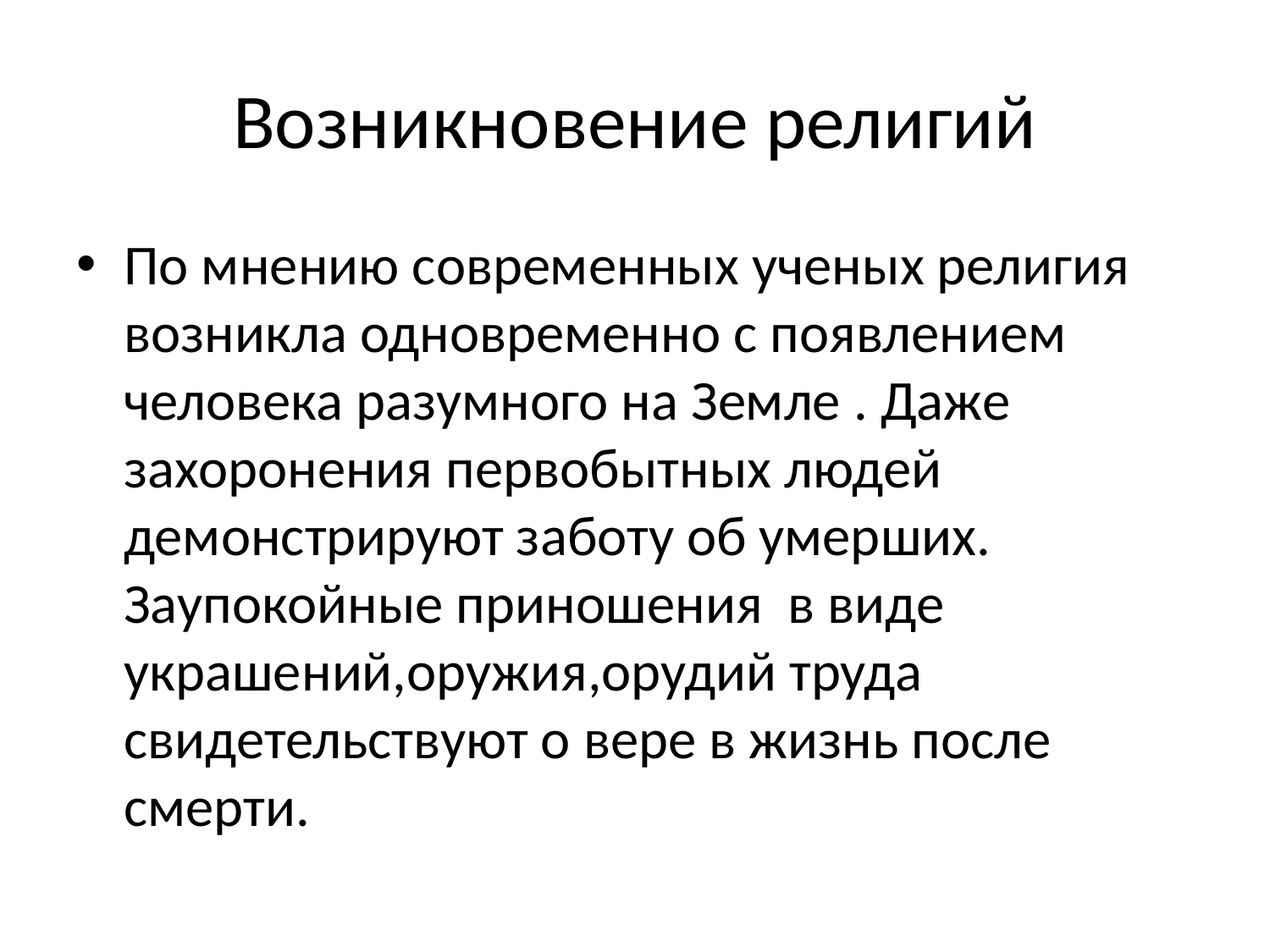

# Возникновение религий
По мнению современных ученых религия возникла одновременно с появлением человека разумного на Земле . Даже захоронения первобытных людей демонстрируют заботу об умерших. Заупокойные приношения  в виде украшений,оружия,орудий труда свидетельствуют о вере в жизнь после смерти.